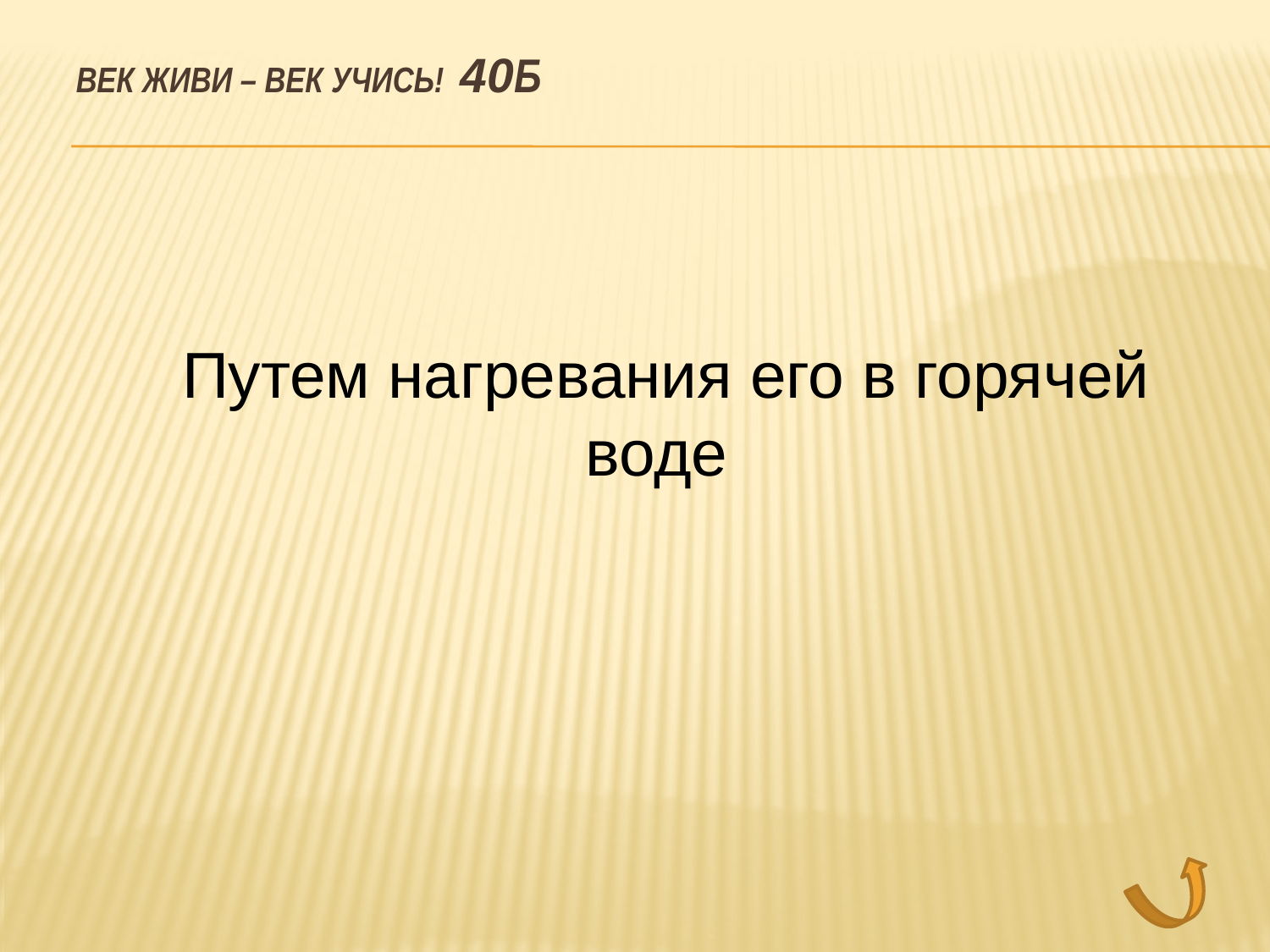

# Век живи – век учись!  40б
	 Путем нагревания его в горячей воде